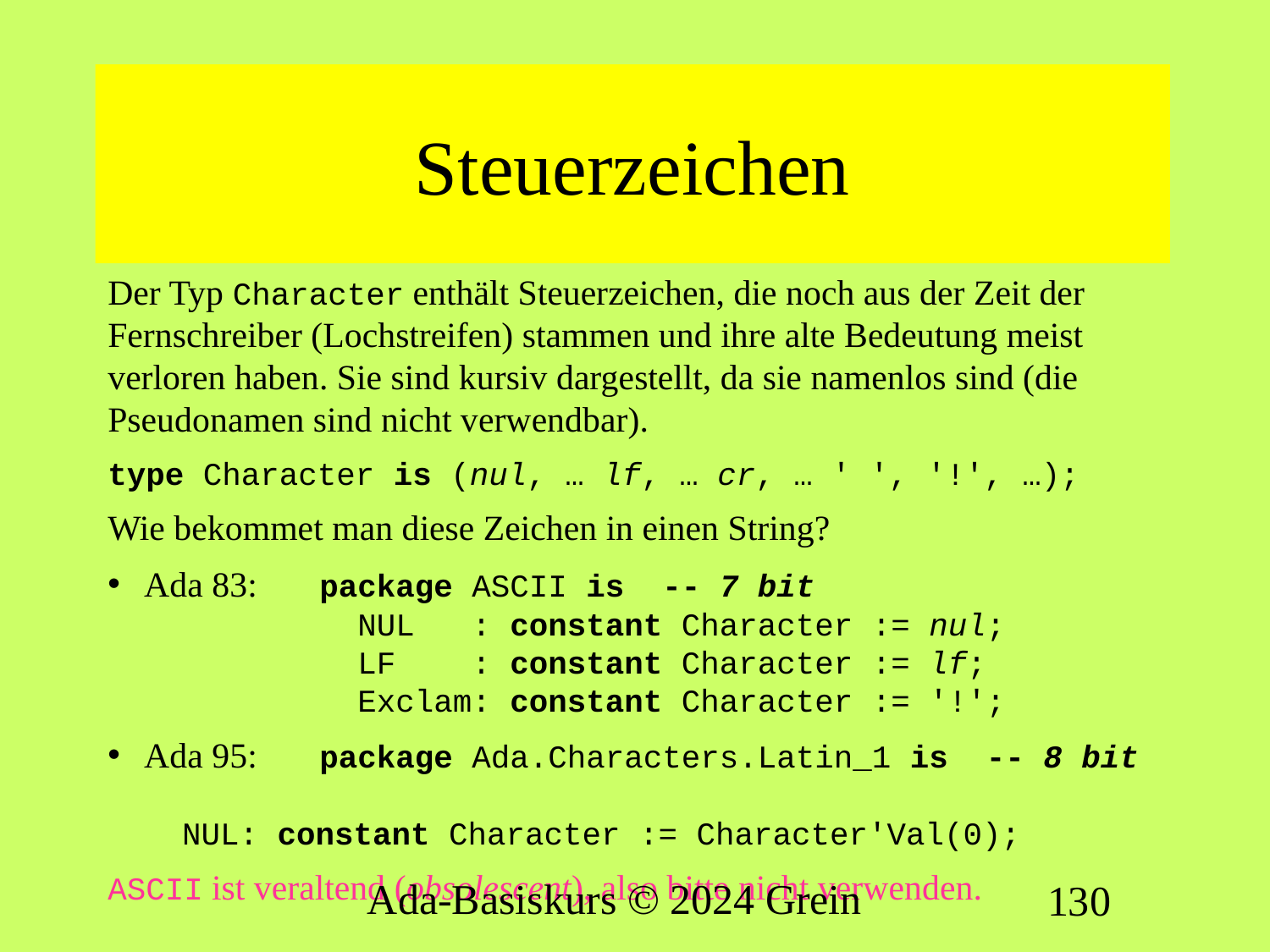

# Steuerzeichen
Der Typ Character enthält Steuerzeichen, die noch aus der Zeit der Fernschreiber (Lochstreifen) stammen und ihre alte Bedeutung meist verloren haben. Sie sind kursiv dargestellt, da sie namenlos sind (die Pseudonamen sind nicht verwendbar).
type Character is (nul, … lf, … cr, … ' ', '!', …);
Wie bekommet man diese Zeichen in einen String?
Ada 83:	package ASCII is  -- 7 bit
	  NUL   : constant Character := nul;
	  LF    : constant Character := lf;
	  Exclam: constant Character := '!';
Ada 95:	package Ada.Characters.Latin_1 is  -- 8 bit
	  NUL: constant Character := Character'Val(0);
ASCII ist veraltend (obsolescent), also bitte nicht verwenden.
Ada-Basiskurs © 2024 Grein
130